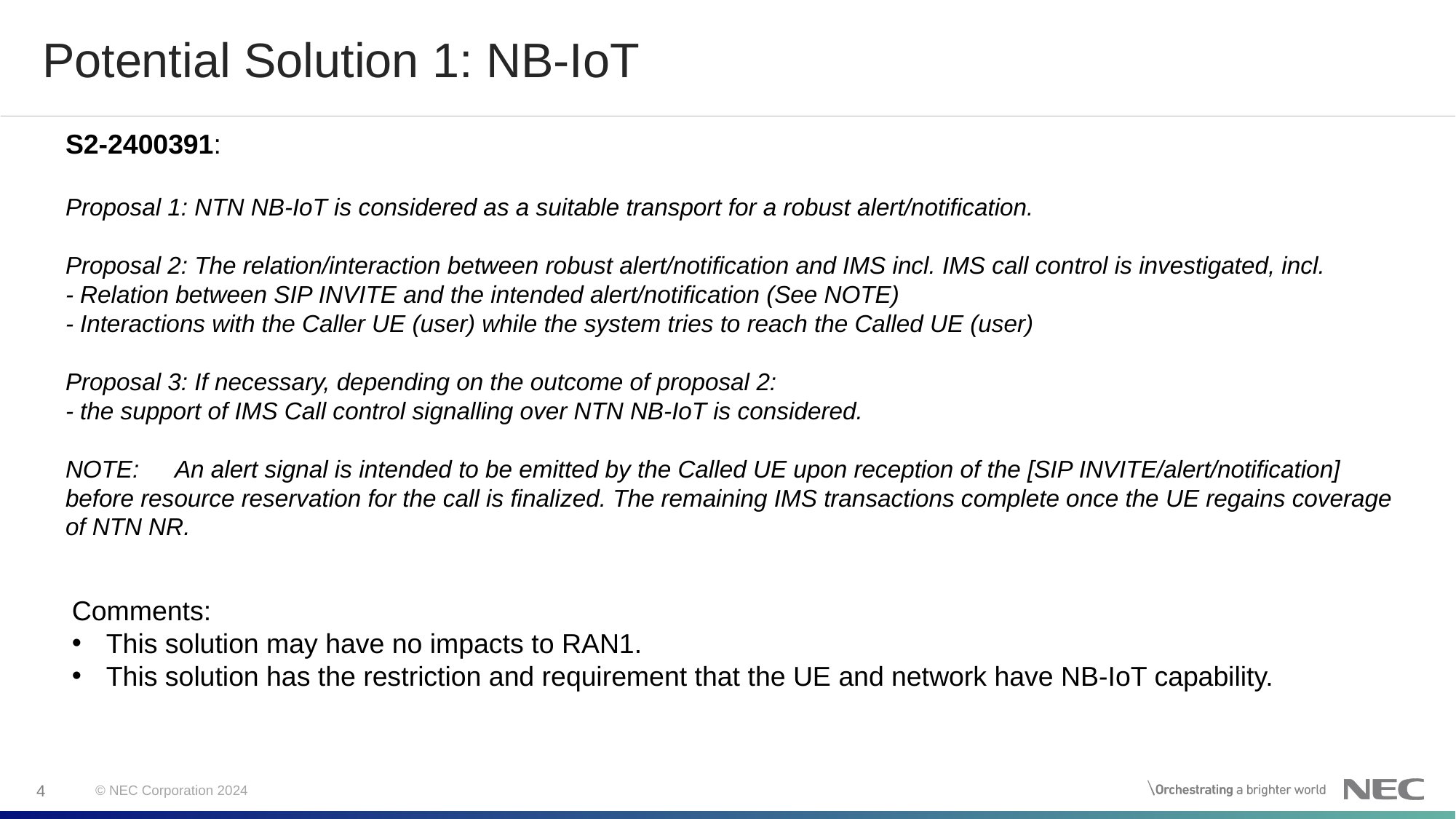

# Potential Solution 1: NB-IoT
S2-2400391:

Proposal 1: NTN NB-IoT is considered as a suitable transport for a robust alert/notification.

Proposal 2: The relation/interaction between robust alert/notification and IMS incl. IMS call control is investigated, incl.
- Relation between SIP INVITE and the intended alert/notification (See NOTE)
- Interactions with the Caller UE (user) while the system tries to reach the Called UE (user)

Proposal 3: If necessary, depending on the outcome of proposal 2:
- the support of IMS Call control signalling over NTN NB-IoT is considered.

NOTE:	An alert signal is intended to be emitted by the Called UE upon reception of the [SIP INVITE/alert/notification] before resource reservation for the call is finalized. The remaining IMS transactions complete once the UE regains coverage of NTN NR.

Comments:
This solution may have no impacts to RAN1.
This solution has the restriction and requirement that the UE and network have NB-IoT capability.